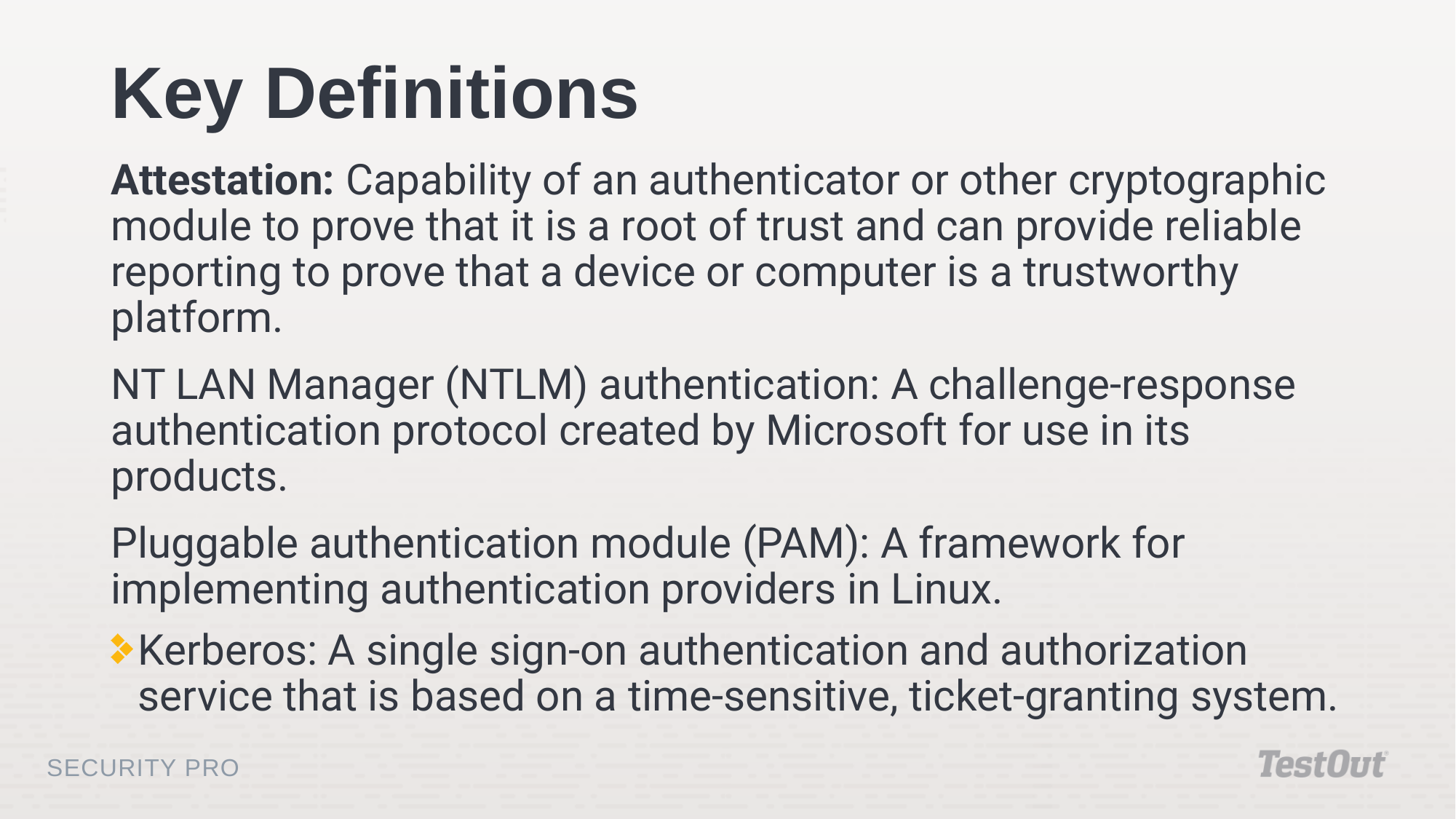

# Key Definitions
Attestation: Capability of an authenticator or other cryptographic module to prove that it is a root of trust and can provide reliable reporting to prove that a device or computer is a trustworthy platform.
NT LAN Manager (NTLM) authentication: A challenge-response authentication protocol created by Microsoft for use in its products.
Pluggable authentication module (PAM): A framework for implementing authentication providers in Linux.
Kerberos: A single sign-on authentication and authorization service that is based on a time-sensitive, ticket-granting system.
Security Pro